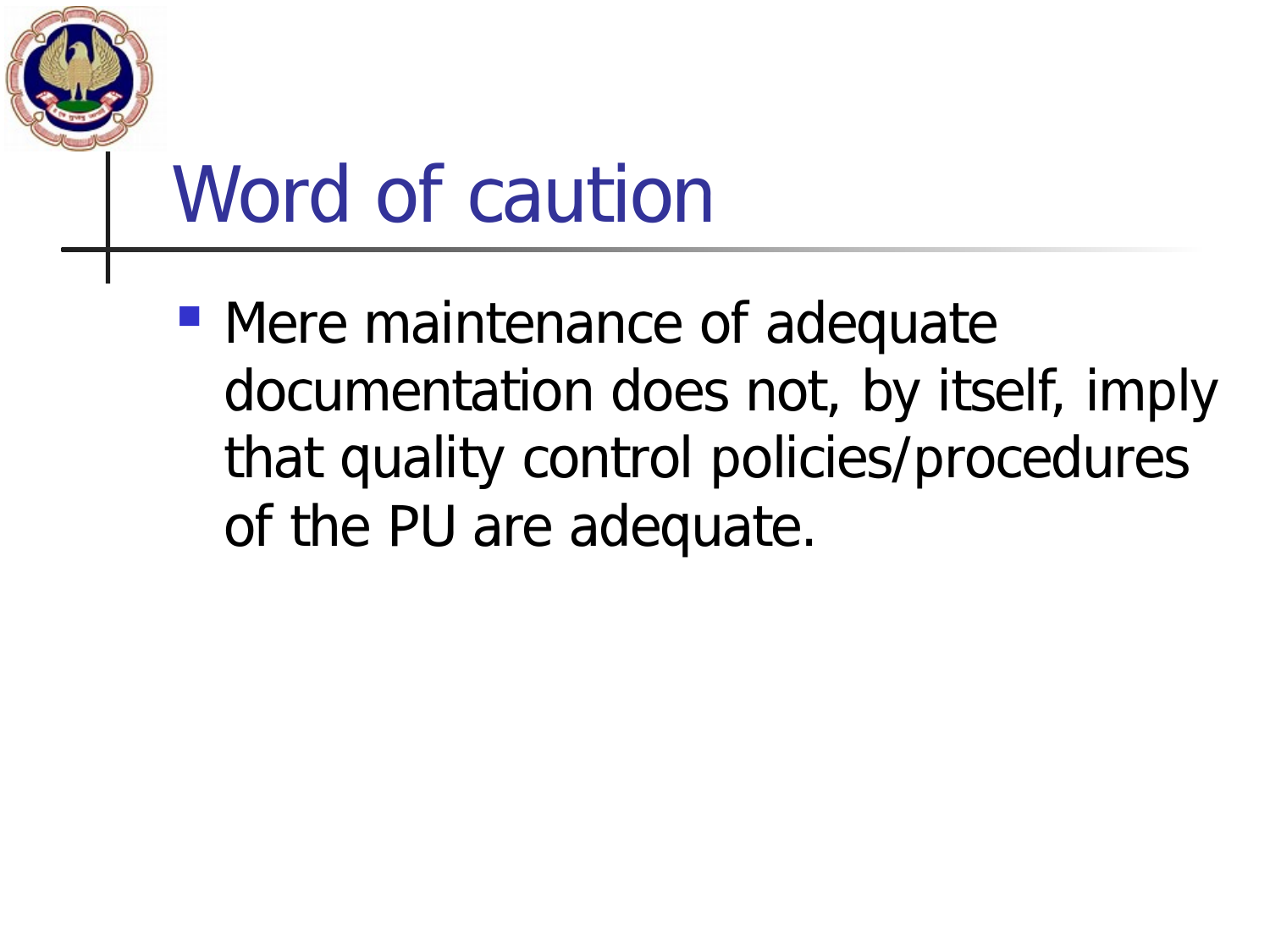

# Word of caution
Mere maintenance of adequate documentation does not, by itself, imply that quality control policies/procedures of the PU are adequate.